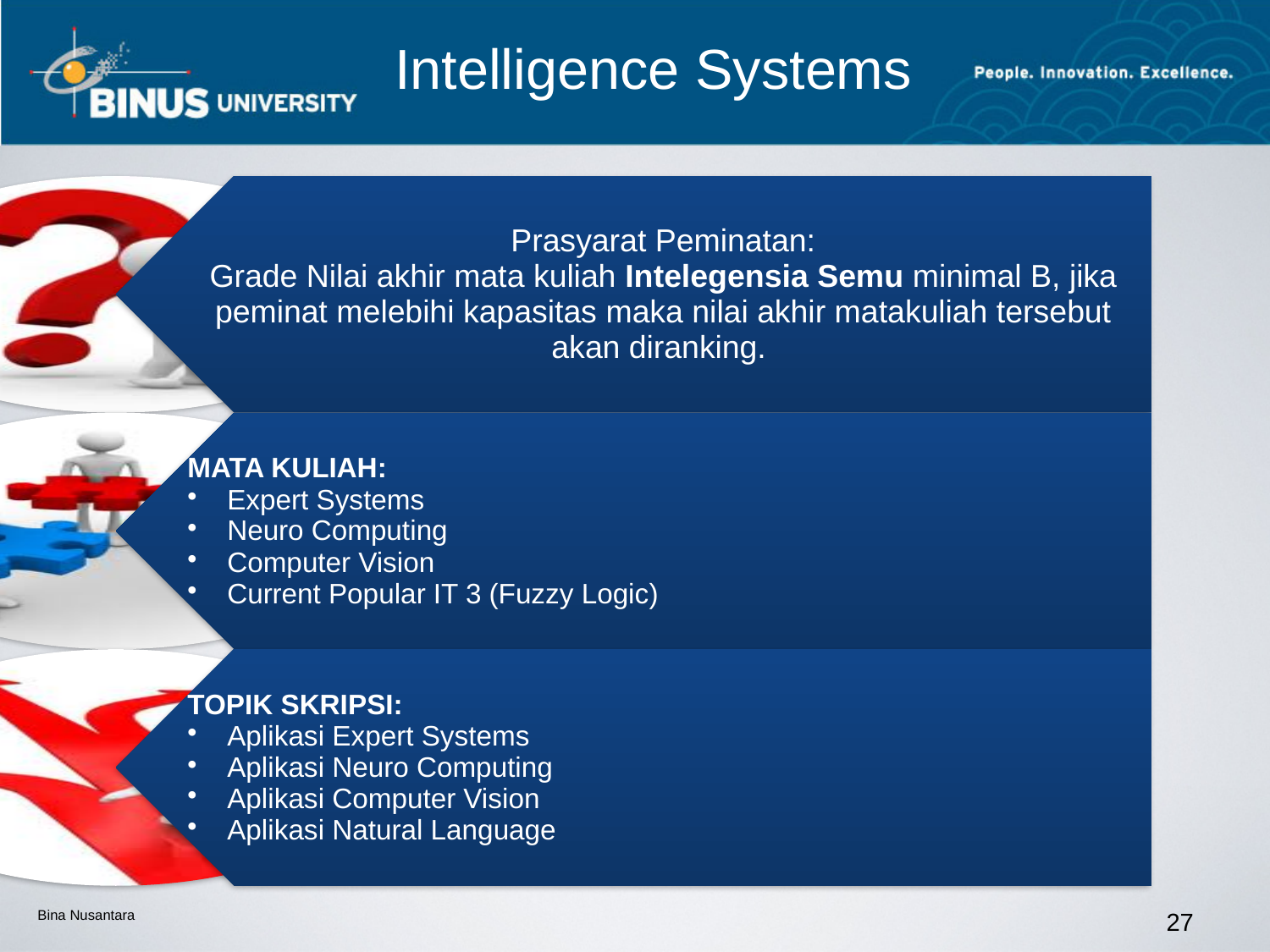

Intelligence Systems
Prasyarat Peminatan:
Grade Nilai akhir mata kuliah Intelegensia Semu minimal B, jika peminat melebihi kapasitas maka nilai akhir matakuliah tersebut akan diranking.
MATA KULIAH:
Expert Systems
TOPIK SKRIPSI:
Aplikasi Expert Systems
Neuro Computing
Computer Vision
Current Popular IT 3 (Fuzzy Logic)
Aplikasi Neuro Computing
Aplikasi Computer Vision
Aplikasi Natural Language
Bina Nusantara
27